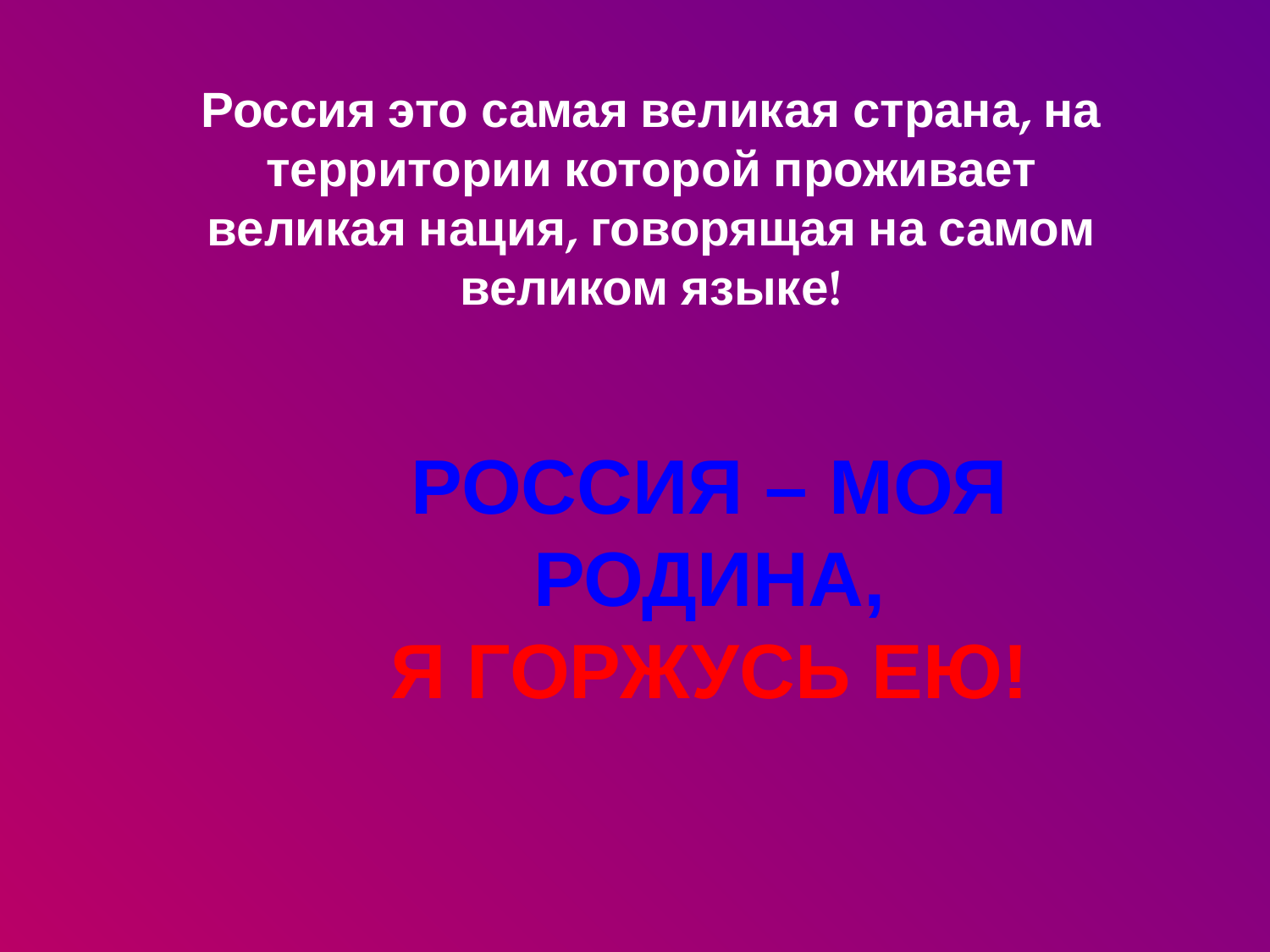

Россия это самая великая страна, на территории которой проживает великая нация, говорящая на самом великом языке!
# Россия – моя родина, Я горжусь ею!